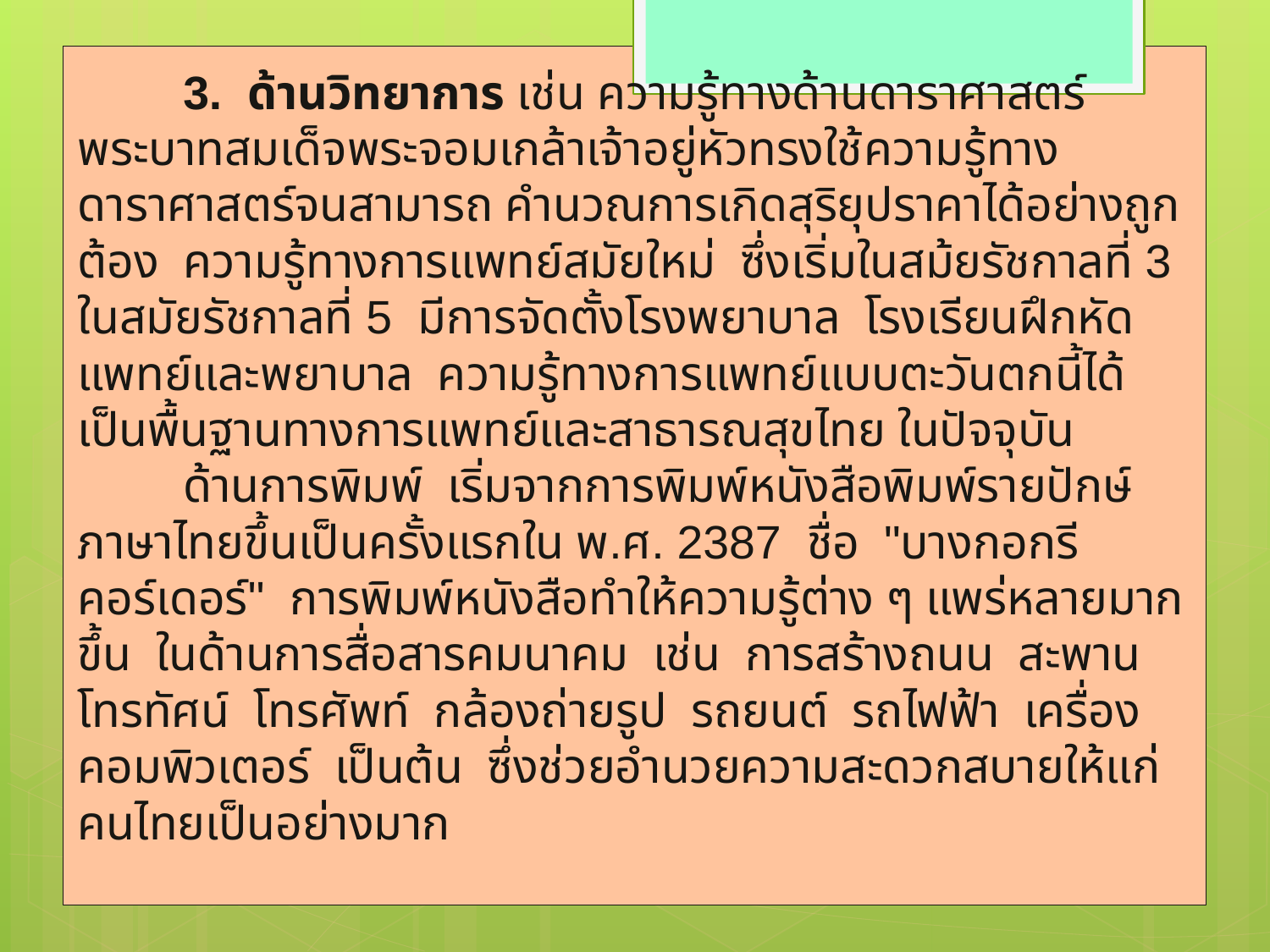

3.  ด้านวิทยาการ เช่น ความรู้ทางด้านดาราศาสตร์ พระบาทสมเด็จพระจอมเกล้าเจ้าอยู่หัวทรงใช้ความรู้ทางดาราศาสตร์จนสามารถ คำนวณการเกิดสุริยุปราคาได้อย่างถูกต้อง  ความรู้ทางการแพทย์สมัยใหม่  ซึ่งเริ่มในสม้ยรัชกาลที่ 3  ในสมัยรัชกาลที่ 5  มีการจัดตั้งโรงพยาบาล  โรงเรียนฝึกหัดแพทย์และพยาบาล  ความรู้ทางการแพทย์แบบตะวันตกนี้ได้เป็นพื้นฐานทางการแพทย์และสาธารณสุขไทย ในปัจจุบัน
	ด้านการพิมพ์  เริ่มจากการพิมพ์หนังสือพิมพ์รายปักษ์ภาษาไทยขึ้นเป็นครั้งแรกใน พ.ศ. 2387  ชื่อ  "บางกอกรีคอร์เดอร์"  การพิมพ์หนังสือทำให้ความรู้ต่าง ๆ แพร่หลายมากขึ้น  ในด้านการสื่อสารคมนาคม  เช่น  การสร้างถนน  สะพาน  โทรทัศน์  โทรศัพท์  กล้องถ่ายรูป  รถยนต์  รถไฟฟ้า  เครื่องคอมพิวเตอร์  เป็นต้น  ซึ่งช่วยอำนวยความสะดวกสบายให้แก่คนไทยเป็นอย่างมาก